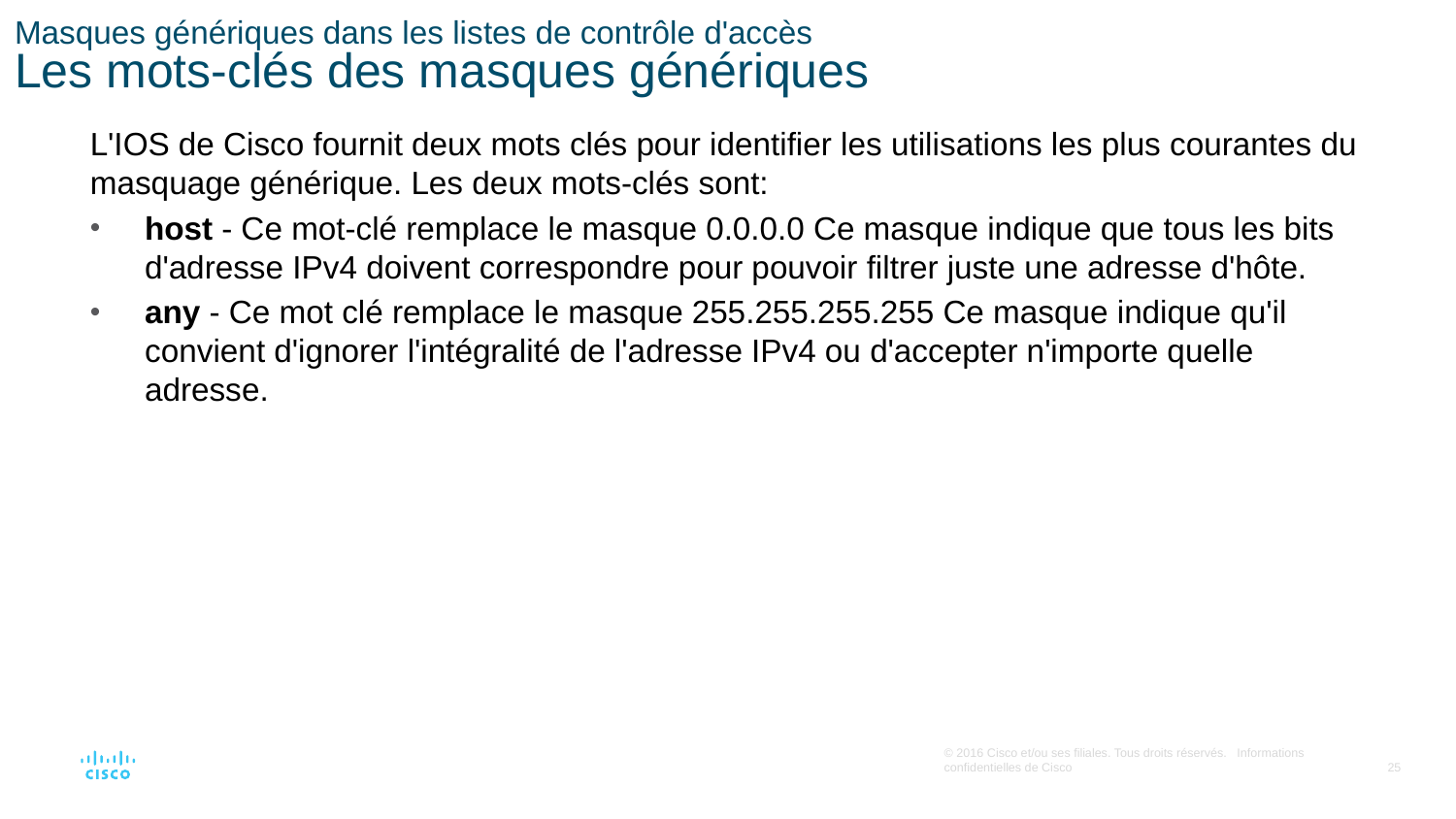

# Masques génériques dans les listes de contrôle d'accès Les mots-clés des masques génériques
L'IOS de Cisco fournit deux mots clés pour identifier les utilisations les plus courantes du masquage générique. Les deux mots-clés sont:
host - Ce mot-clé remplace le masque 0.0.0.0 Ce masque indique que tous les bits d'adresse IPv4 doivent correspondre pour pouvoir filtrer juste une adresse d'hôte.
any - Ce mot clé remplace le masque 255.255.255.255 Ce masque indique qu'il convient d'ignorer l'intégralité de l'adresse IPv4 ou d'accepter n'importe quelle adresse.